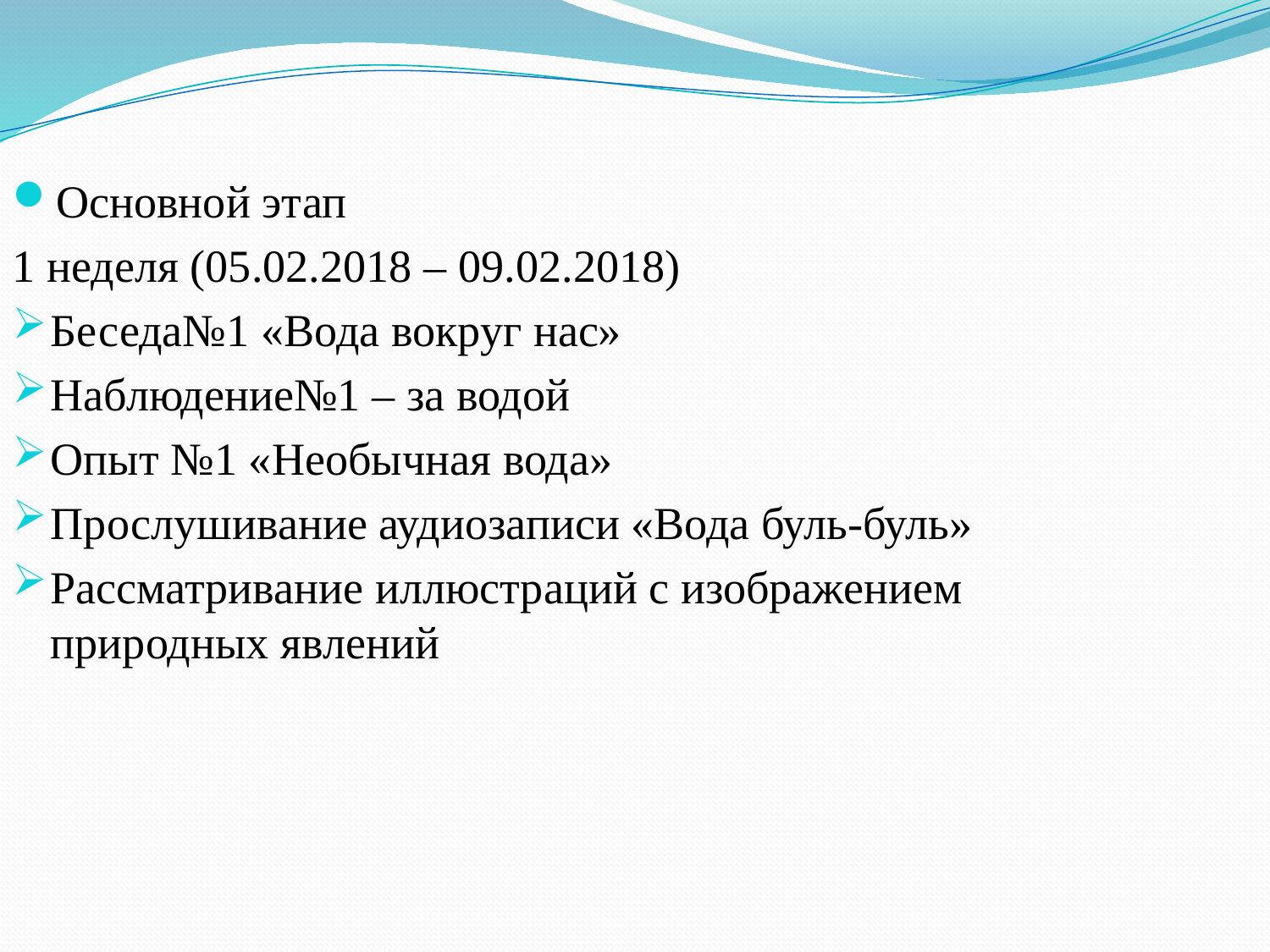

Основной этап
1 неделя (05.02.2018 – 09.02.2018)
Беседа№1 «Вода вокруг нас»
Наблюдение№1 – за водой
Опыт №1 «Необычная вода»
Прослушивание аудиозаписи «Вода буль-буль»
Рассматривание иллюстраций с изображением природных явлений